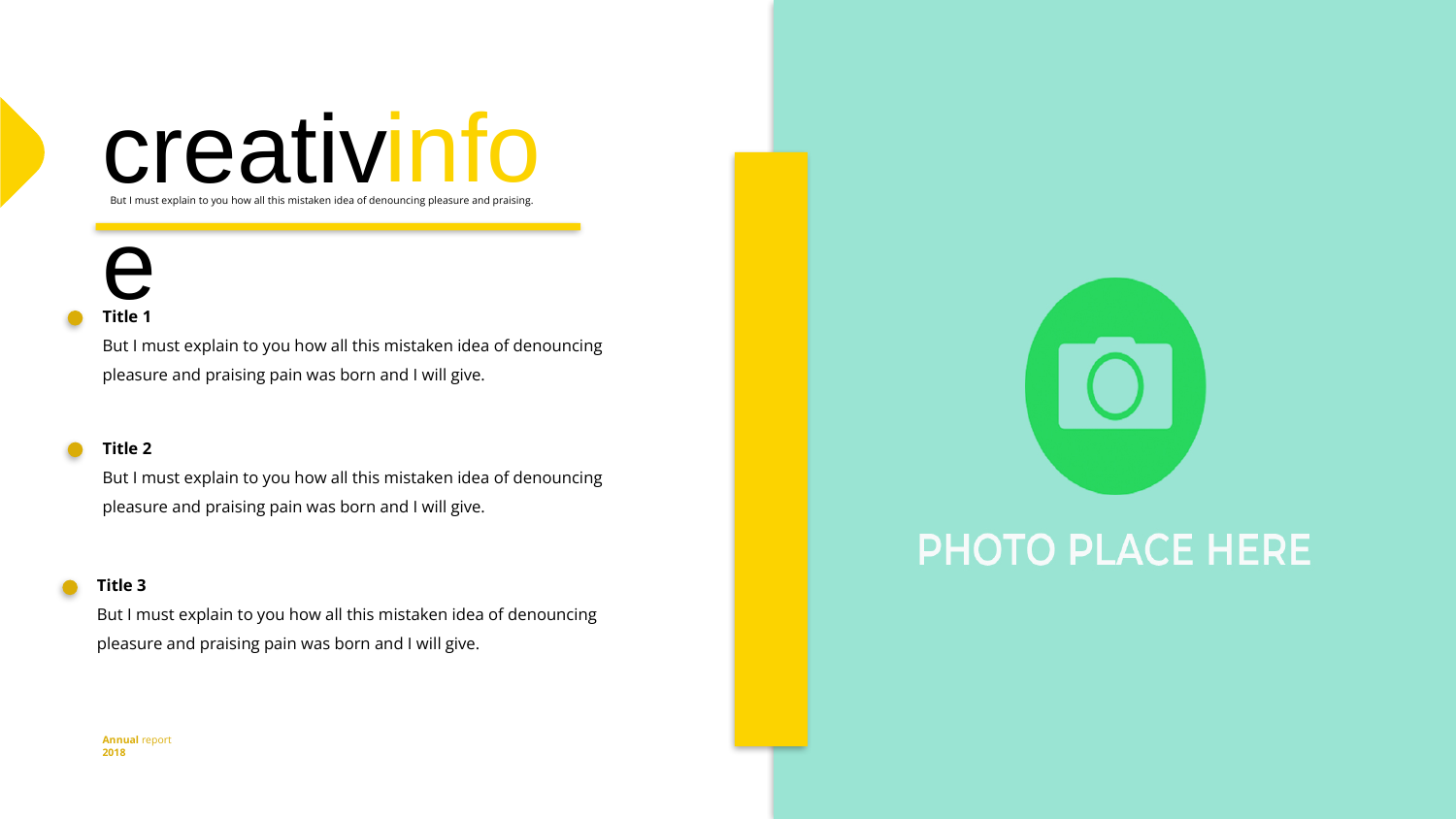

info
creative

But I must explain to you how all this mistaken idea of denouncing pleasure and praising.
Title 1
But I must explain to you how all this mistaken idea of denouncing pleasure and praising pain was born and I will give.

Title 2
But I must explain to you how all this mistaken idea of denouncing pleasure and praising pain was born and I will give.

Title 3
But I must explain to you how all this mistaken idea of denouncing pleasure and praising pain was born and I will give.

Annual report
2018